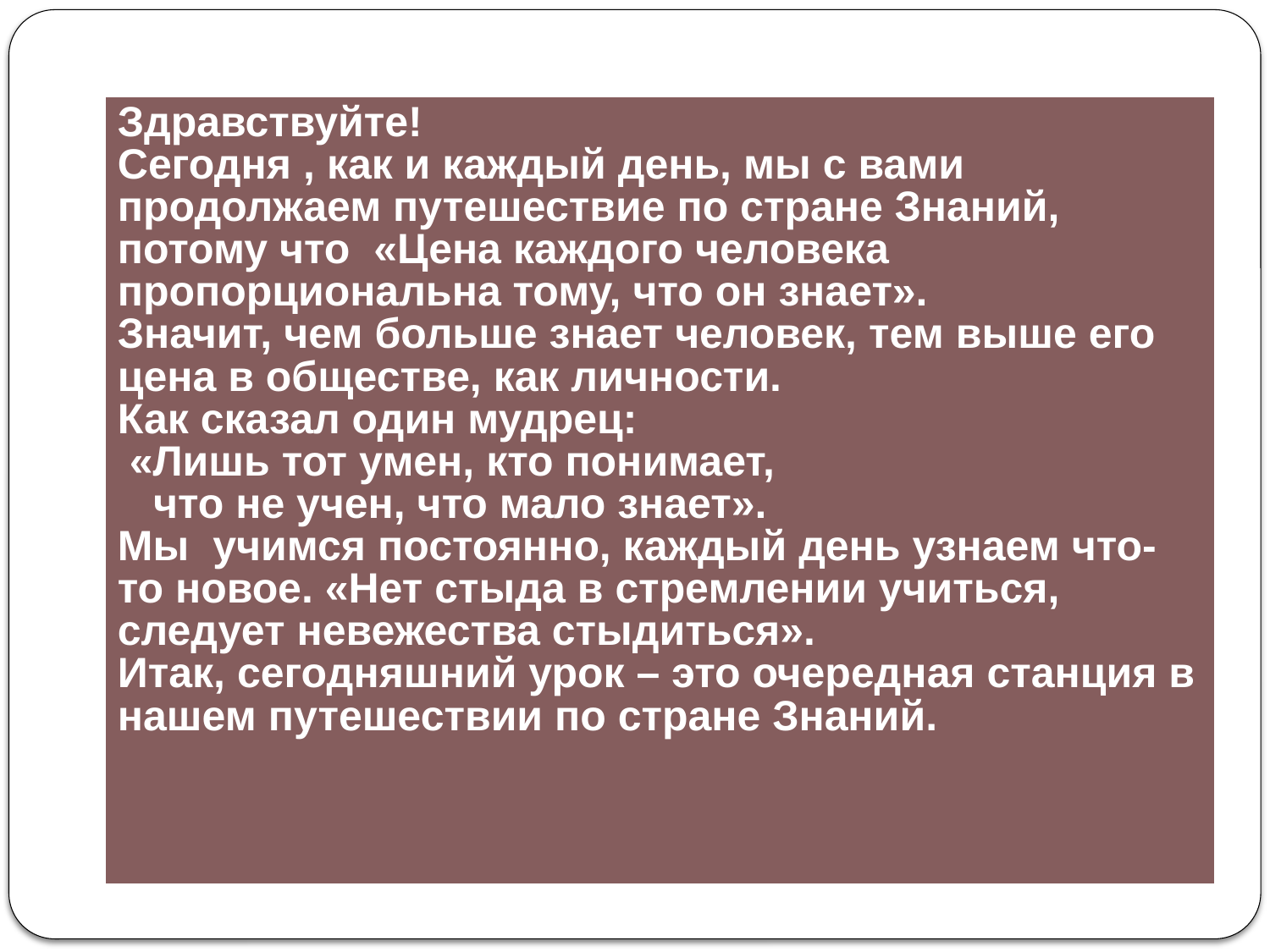

| Здравствуйте! Сегодня , как и каждый день, мы с вами продолжаем путешествие по стране Знаний, потому что «Цена каждого человека пропорциональна тому, что он знает». Значит, чем больше знает человек, тем выше его цена в обществе, как личности. Как сказал один мудрец: «Лишь тот умен, кто понимает, что не учен, что мало знает». Мы учимся постоянно, каждый день узнаем что-то новое. «Нет стыда в стремлении учиться, следует невежества стыдиться». Итак, сегодняшний урок – это очередная станция в нашем путешествии по стране Знаний. |
| --- |